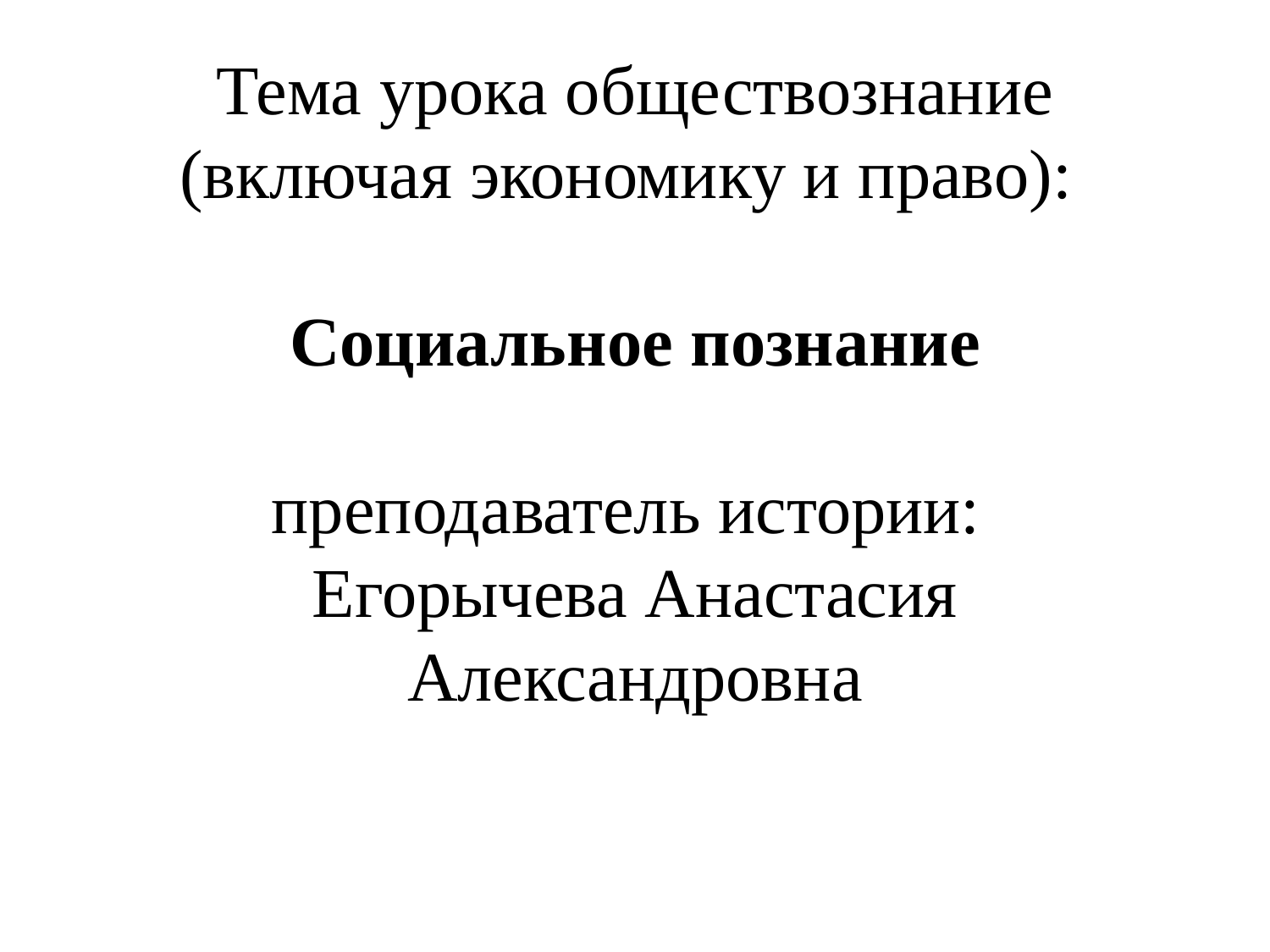

# Тема урока обществознание (включая экономику и право): Социальное познание преподаватель истории: Егорычева Анастасия Александровна